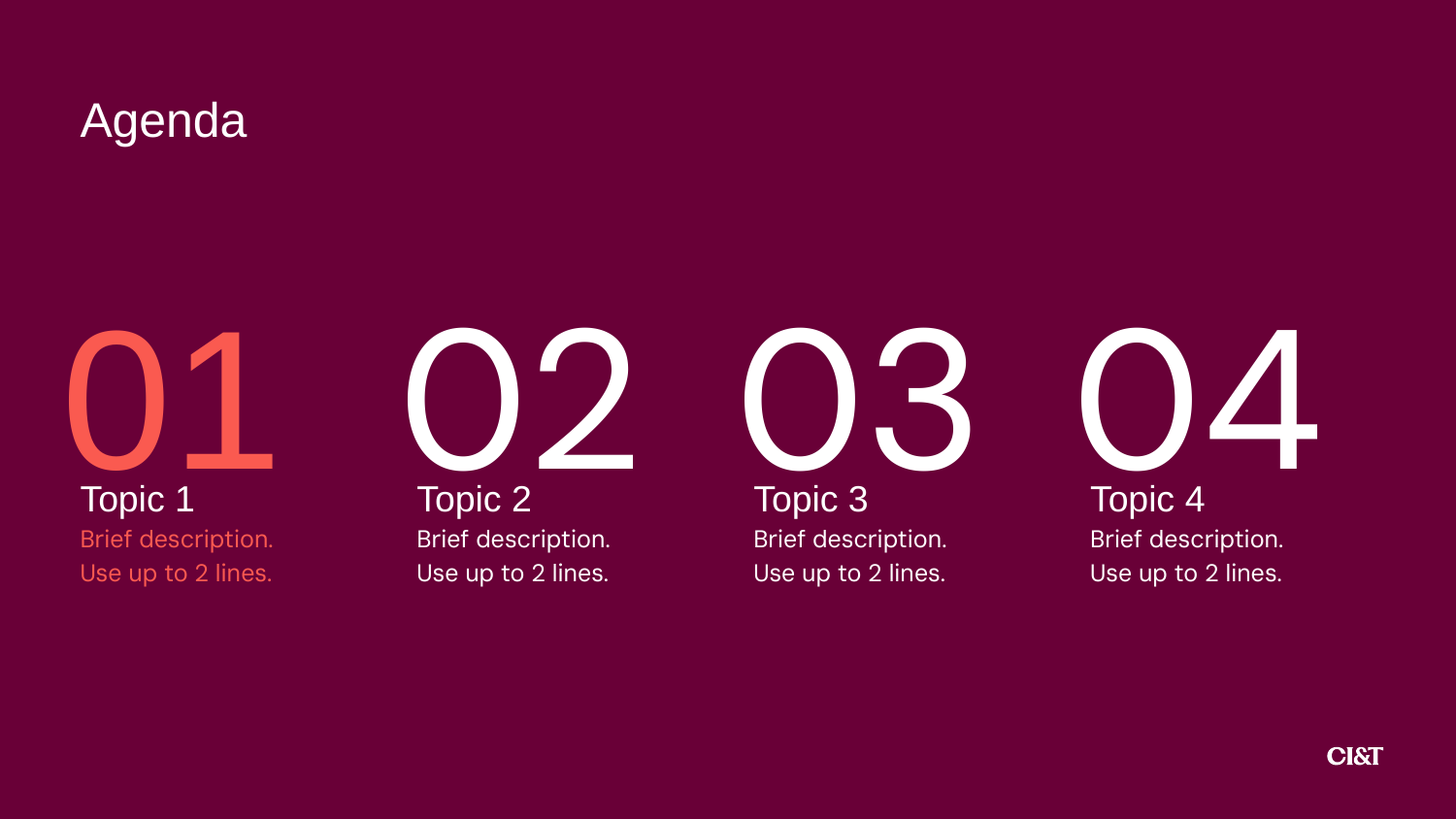

Agenda
01
02
03
04
Topic 1
Brief description.
Use up to 2 lines.
Topic 2
Brief description.
Use up to 2 lines.
Topic 3
Brief description.
Use up to 2 lines.
Topic 4
Brief description.
Use up to 2 lines.